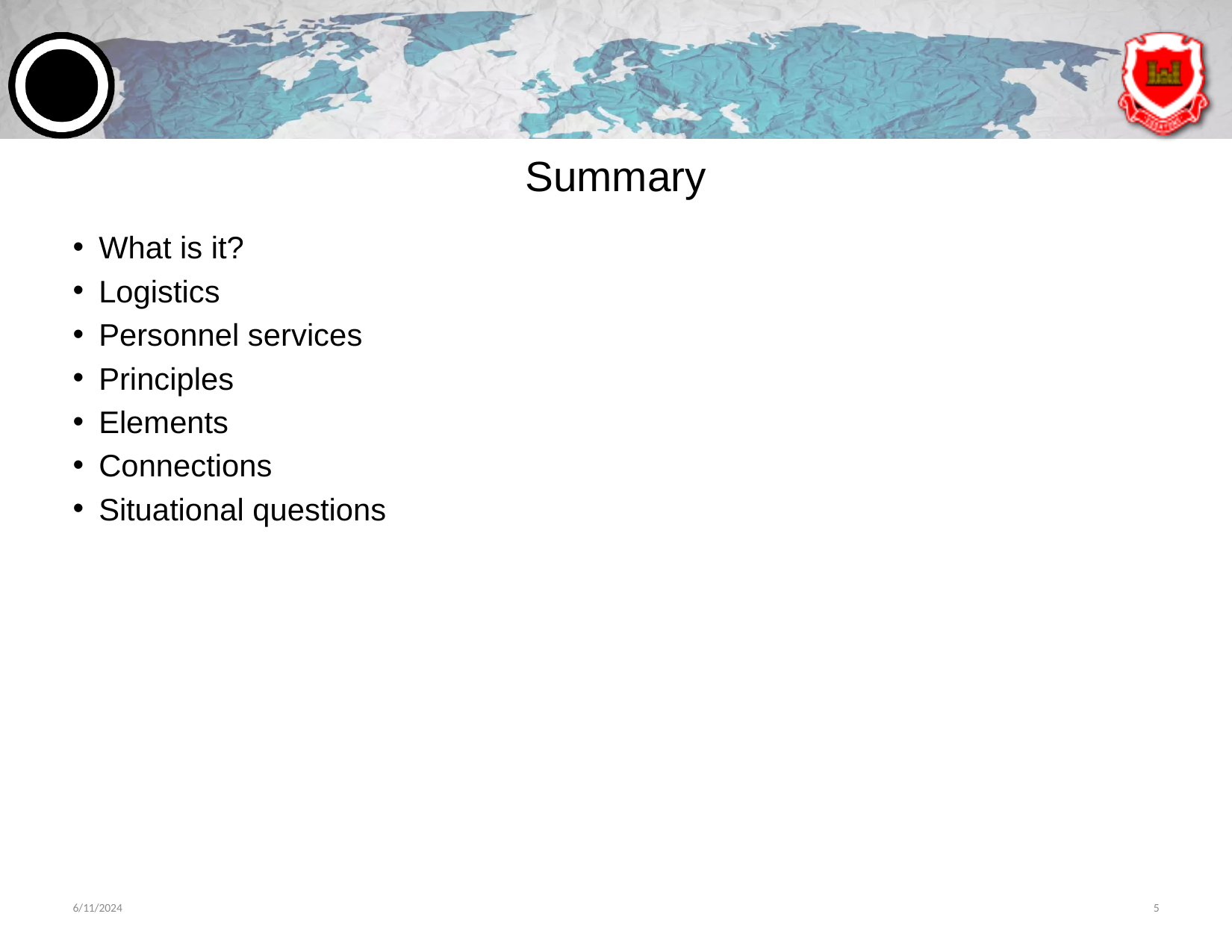

# Summary
What is it?
Logistics
Personnel services
Principles
Elements
Connections
Situational questions
6/11/2024
5